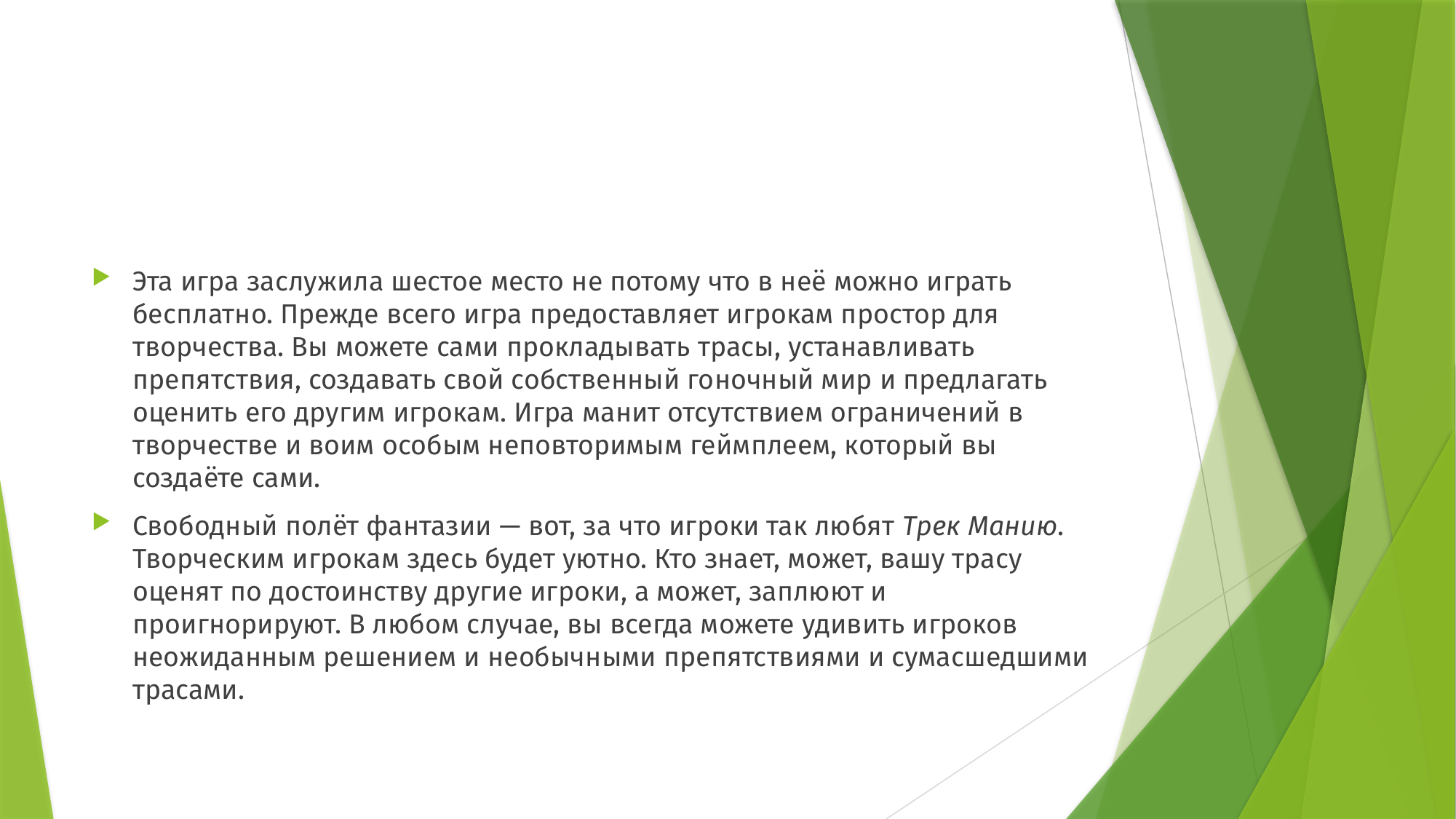

Эта игра заслужила шестое место не потому что в неё можно играть бесплатно. Прежде всего игра предоставляет игрокам простор для творчества. Вы можете сами прокладывать трасы, устанавливать препятствия, создавать свой собственный гоночный мир и предлагать оценить его другим игрокам. Игра манит отсутствием ограничений в творчестве и воим особым неповторимым геймплеем, который вы создаёте сами.
Свободный полёт фантазии — вот, за что игроки так любят Трек Манию. Творческим игрокам здесь будет уютно. Кто знает, может, вашу трасу оценят по достоинству другие игроки, а может, заплюют и проигнорируют. В любом случае, вы всегда можете удивить игроков неожиданным решением и необычными препятствиями и сумасшедшими трасами.